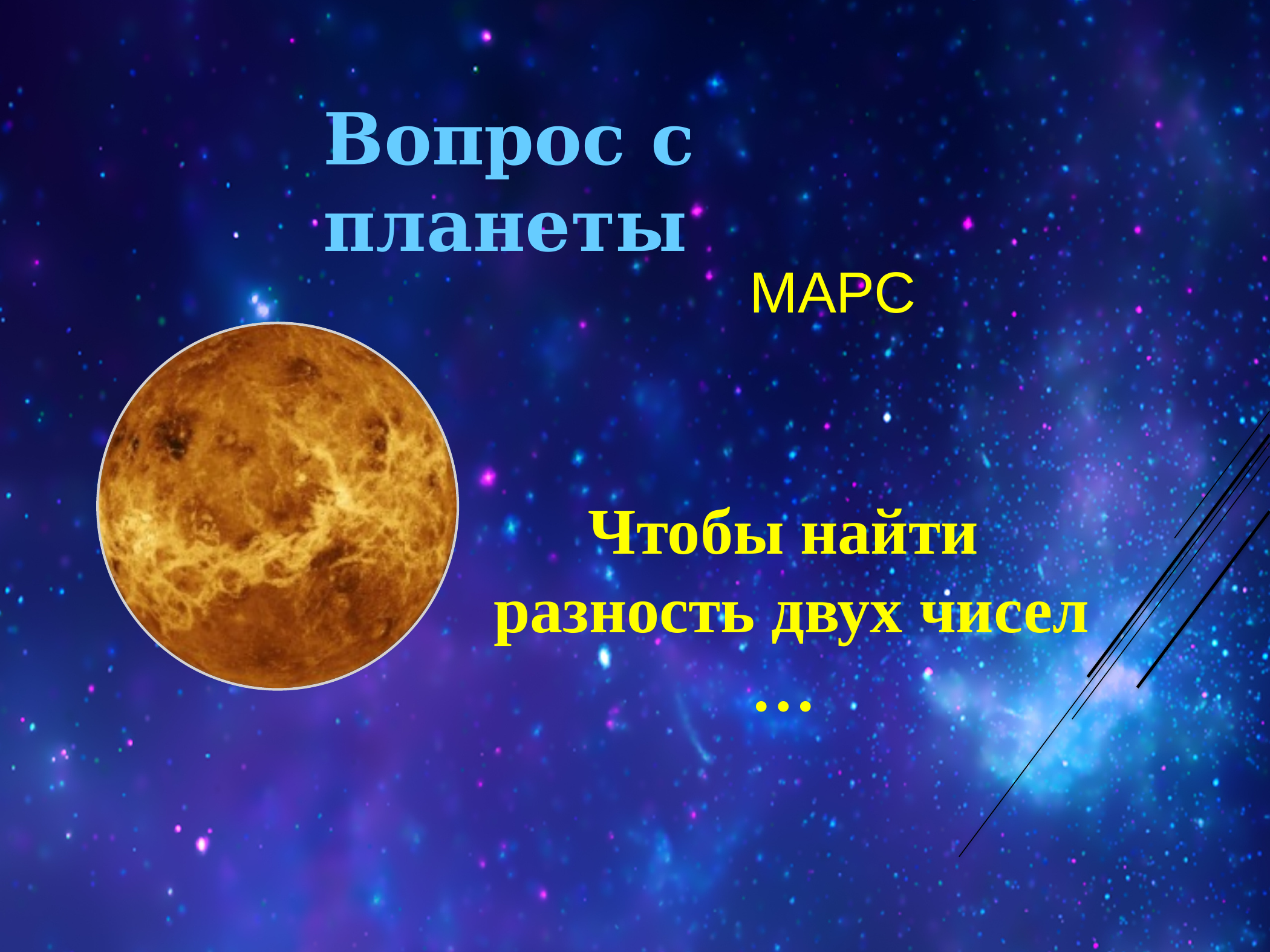

Вопрос с планеты
МАРС

Чтобы найти
 разность двух чисел …